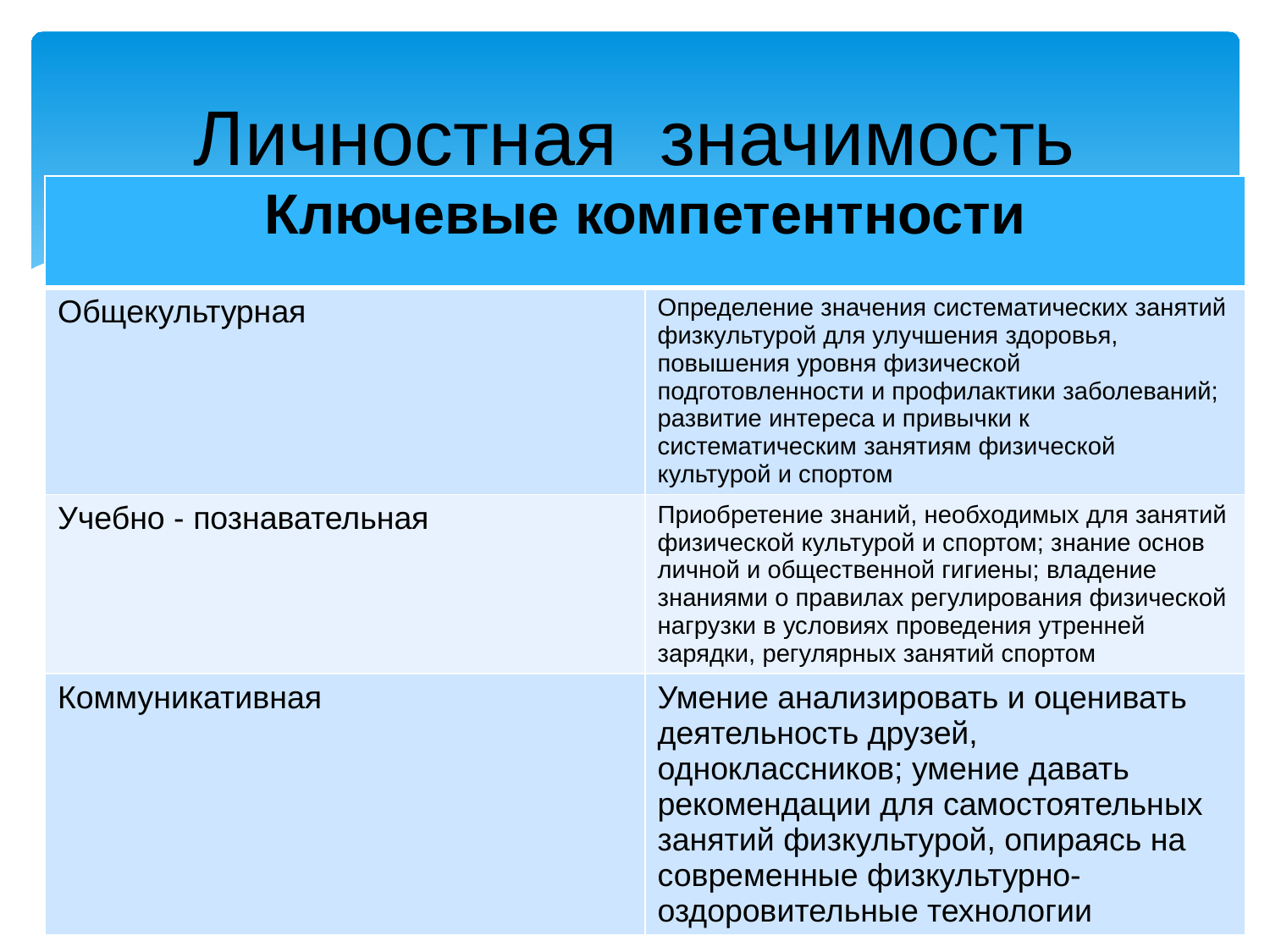

# Личностная  значимость
| Ключевые компетентности |  |
| --- | --- |
| Общекультурная | Определение значения систематических занятий физкультурой для улучшения здоровья, повышения уровня физической подготовленности и профилактики заболеваний; развитие интереса и привычки к систематическим занятиям физической культурой и спортом |
| Учебно - познавательная | Приобретение знаний, необходимых для занятий физической культурой и спортом; знание основ личной и общественной гигиены; владение знаниями о правилах регулирования физической нагрузки в условиях проведения утренней зарядки, регулярных занятий спортом |
| Коммуникативная | Умение анализировать и оценивать деятельность друзей, одноклассников; умение давать рекомендации для самостоятельных занятий физкультурой, опираясь на современные физкультурно-оздоровительные технологии |